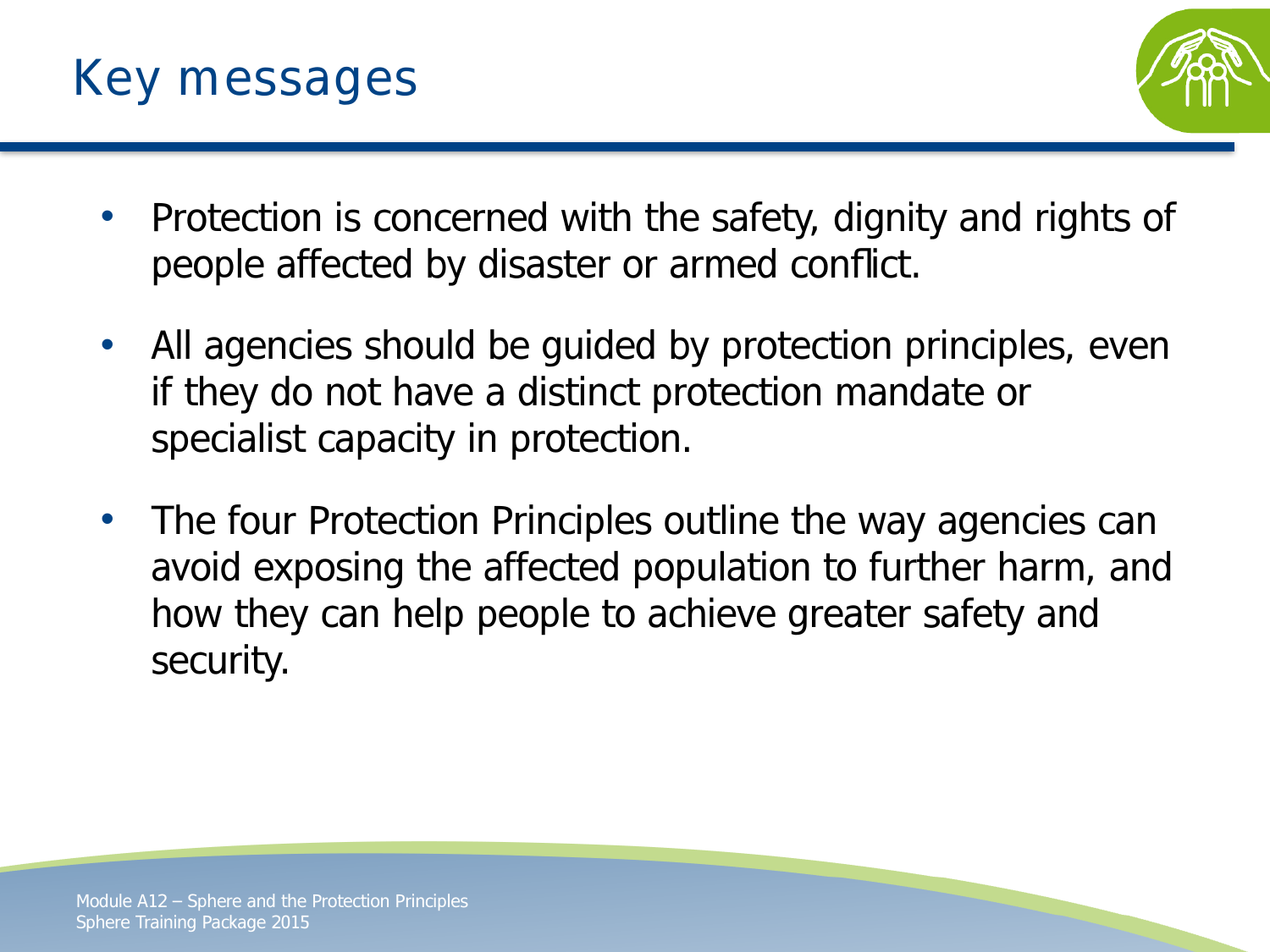

# Key messages
Protection is concerned with the safety, dignity and rights of people affected by disaster or armed conflict.
All agencies should be guided by protection principles, even if they do not have a distinct protection mandate or specialist capacity in protection.
The four Protection Principles outline the way agencies can avoid exposing the affected population to further harm, and how they can help people to achieve greater safety and security.
Module A12 – Sphere and the Protection Principles
Sphere Training Package 2015